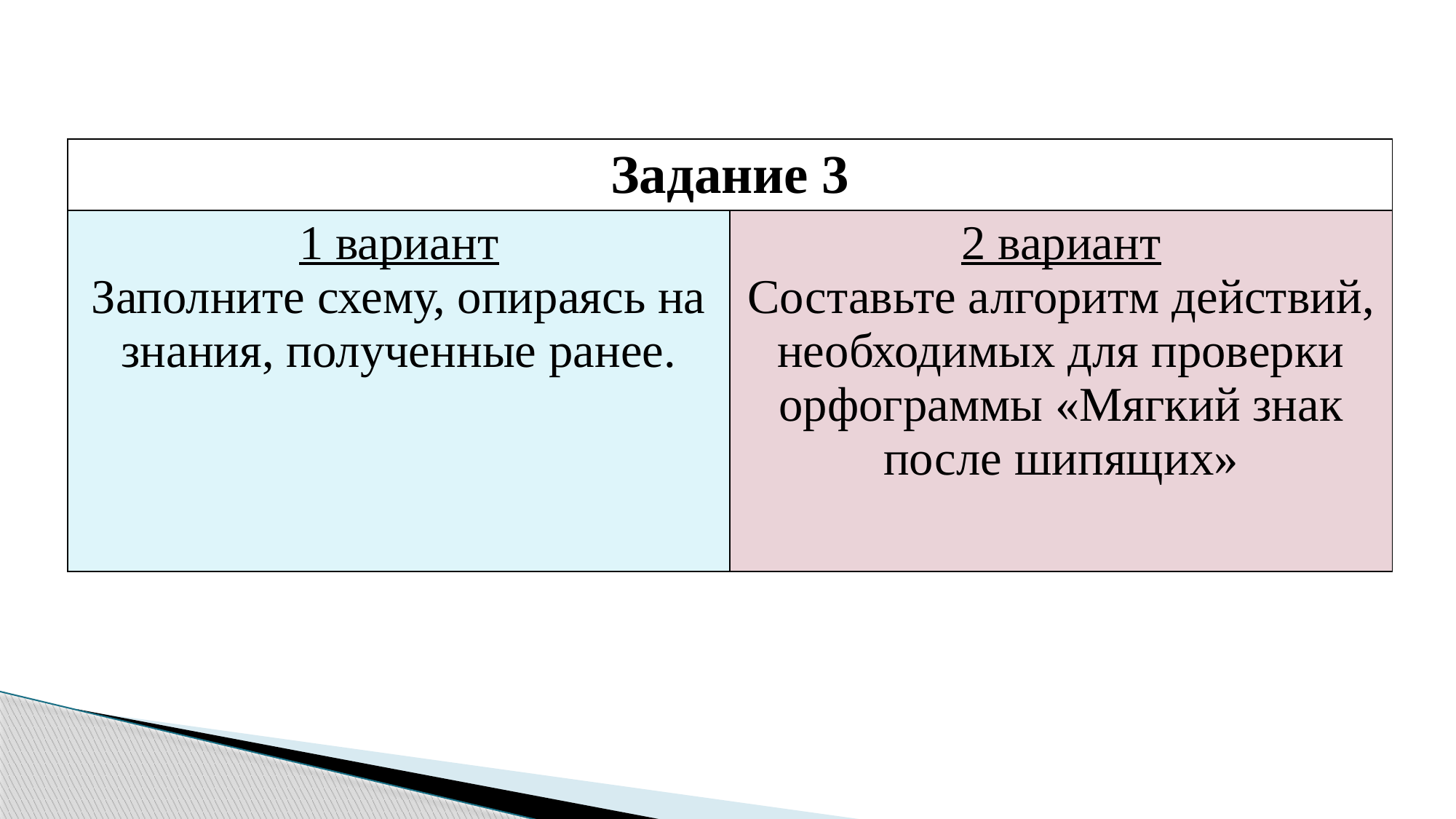

| Задание 3 |  |
| --- | --- |
| 1 вариант Заполните схему, опираясь на знания, полученные ранее. | 2 вариант Составьте алгоритм действий, необходимых для проверки орфограммы «Мягкий знак после шипящих» |